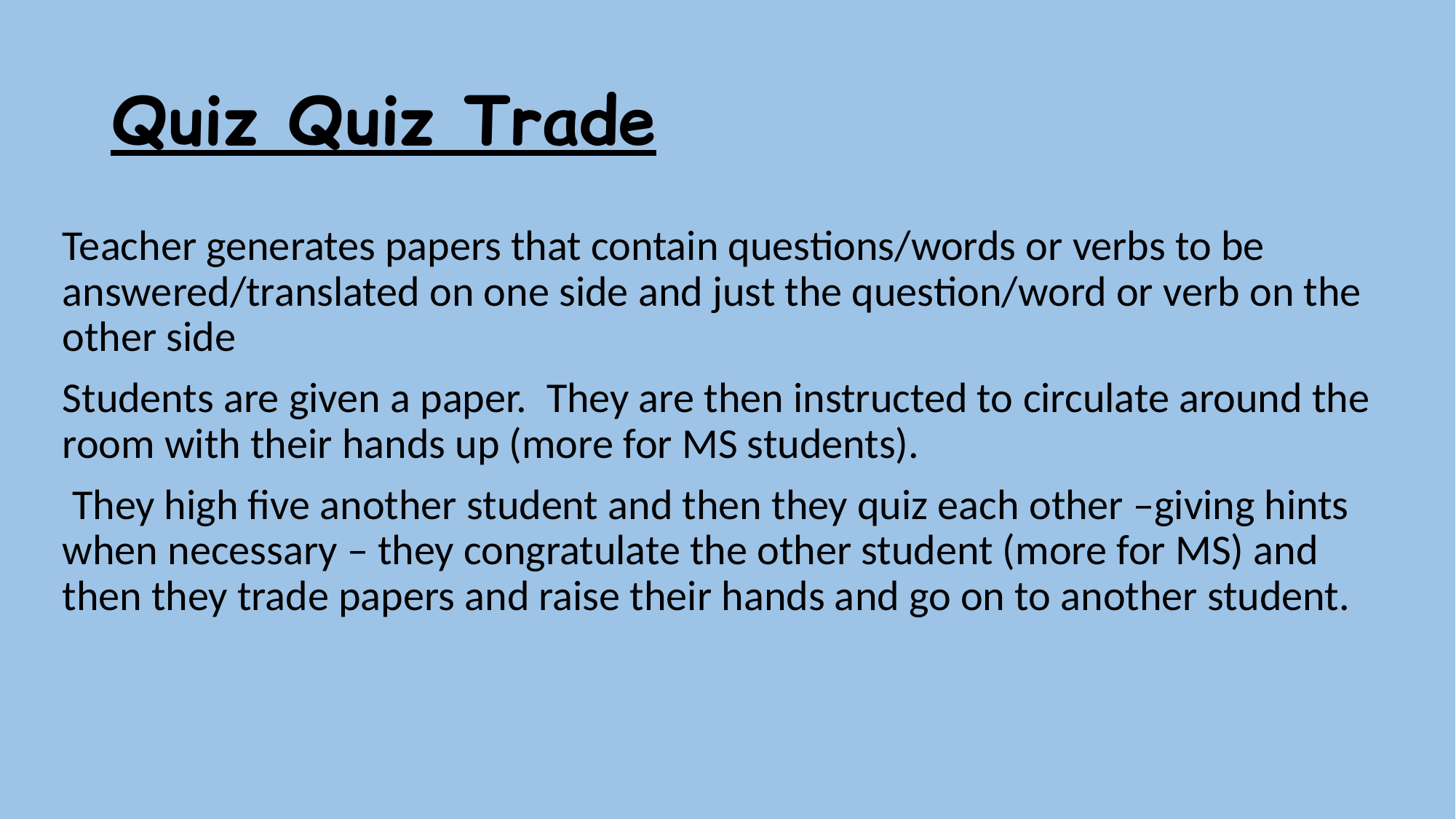

# Quiz Quiz Trade
Teacher generates papers that contain questions/words or verbs to be answered/translated on one side and just the question/word or verb on the other side
Students are given a paper.  They are then instructed to circulate around the room with their hands up (more for MS students).
 They high five another student and then they quiz each other –giving hints when necessary – they congratulate the other student (more for MS) and then they trade papers and raise their hands and go on to another student.